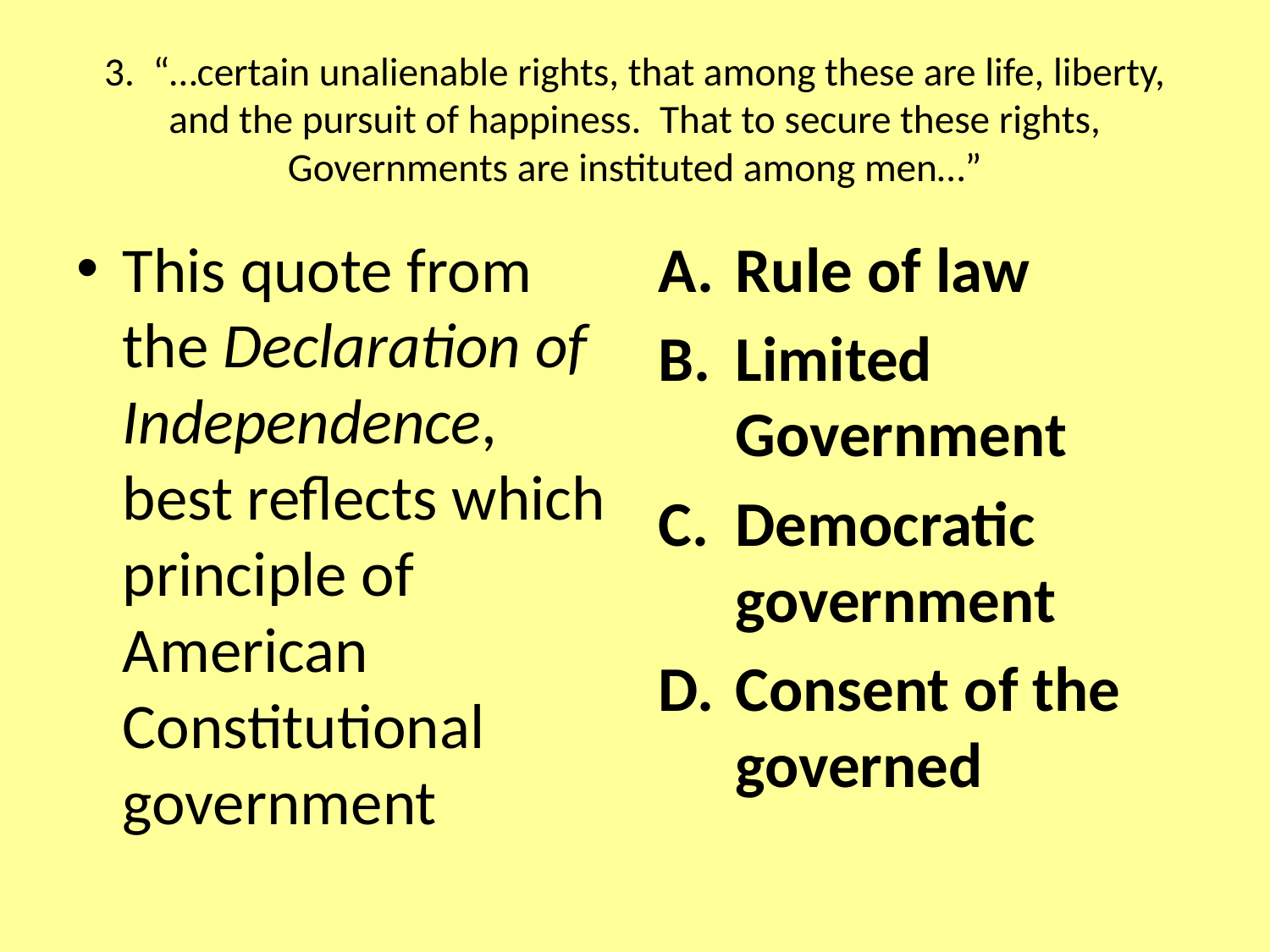

# 3.  “…certain unalienable rights, that among these are life, liberty, and the pursuit of happiness.  That to secure these rights, Governments are instituted among men…”
This quote from the Declaration of Independence, best reflects which principle of American Constitutional government
Rule of law
Limited Government
Democratic government
Consent of the governed